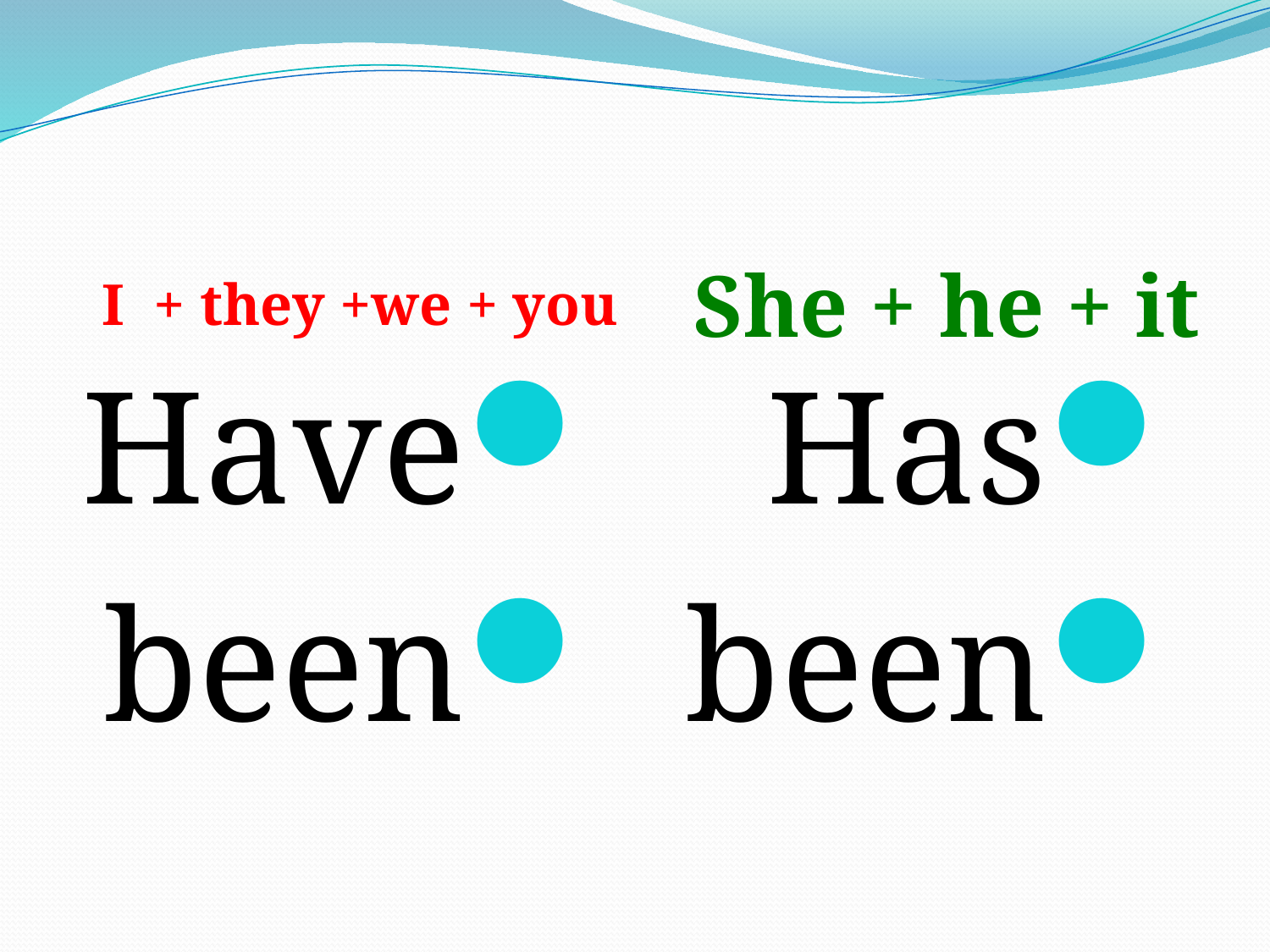

#
I  + they +we + you
She + he + it
Have
been
Has
been